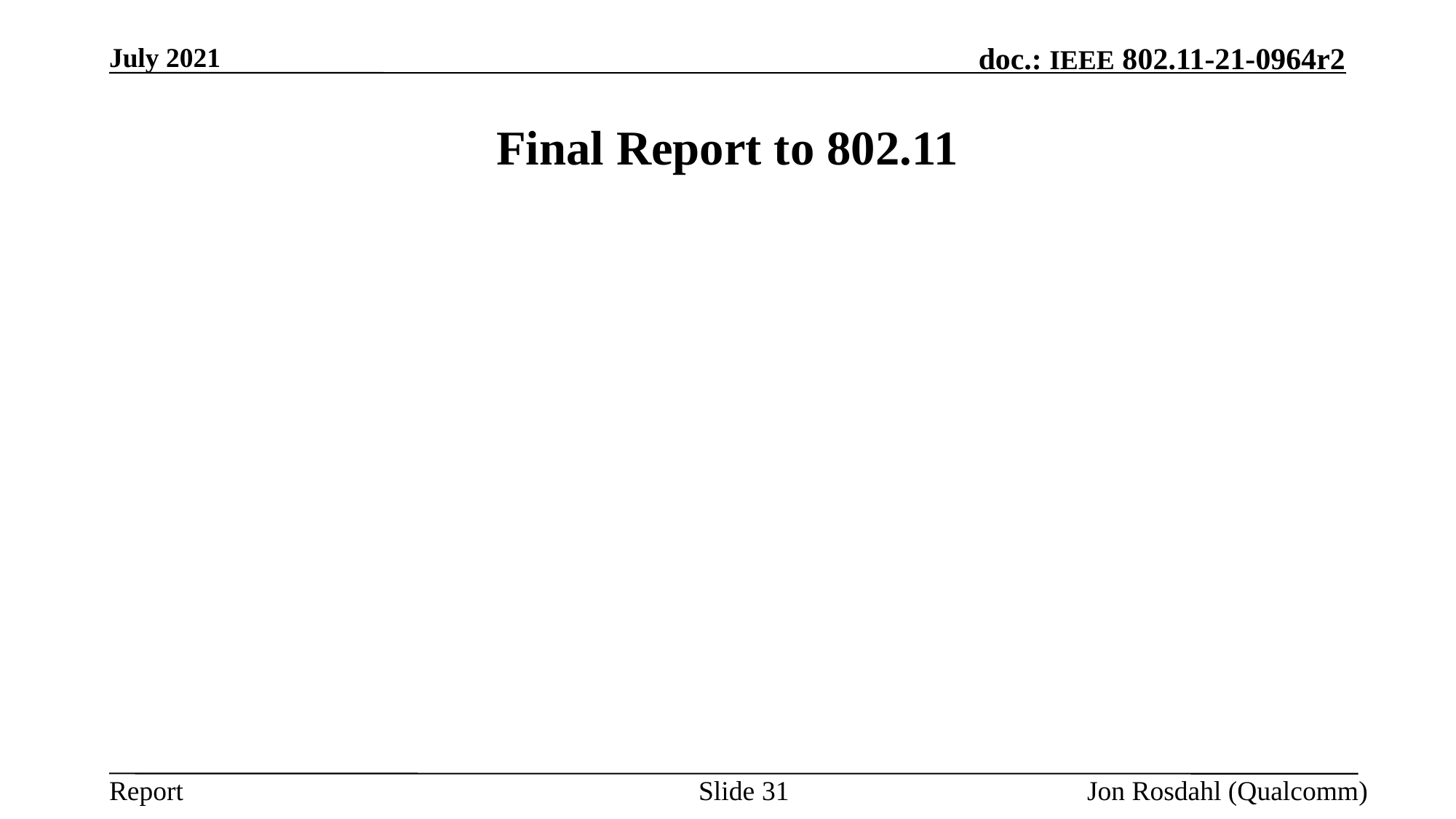

July 2021
# Final Report to 802.11

Slide 31
Jon Rosdahl (Qualcomm)